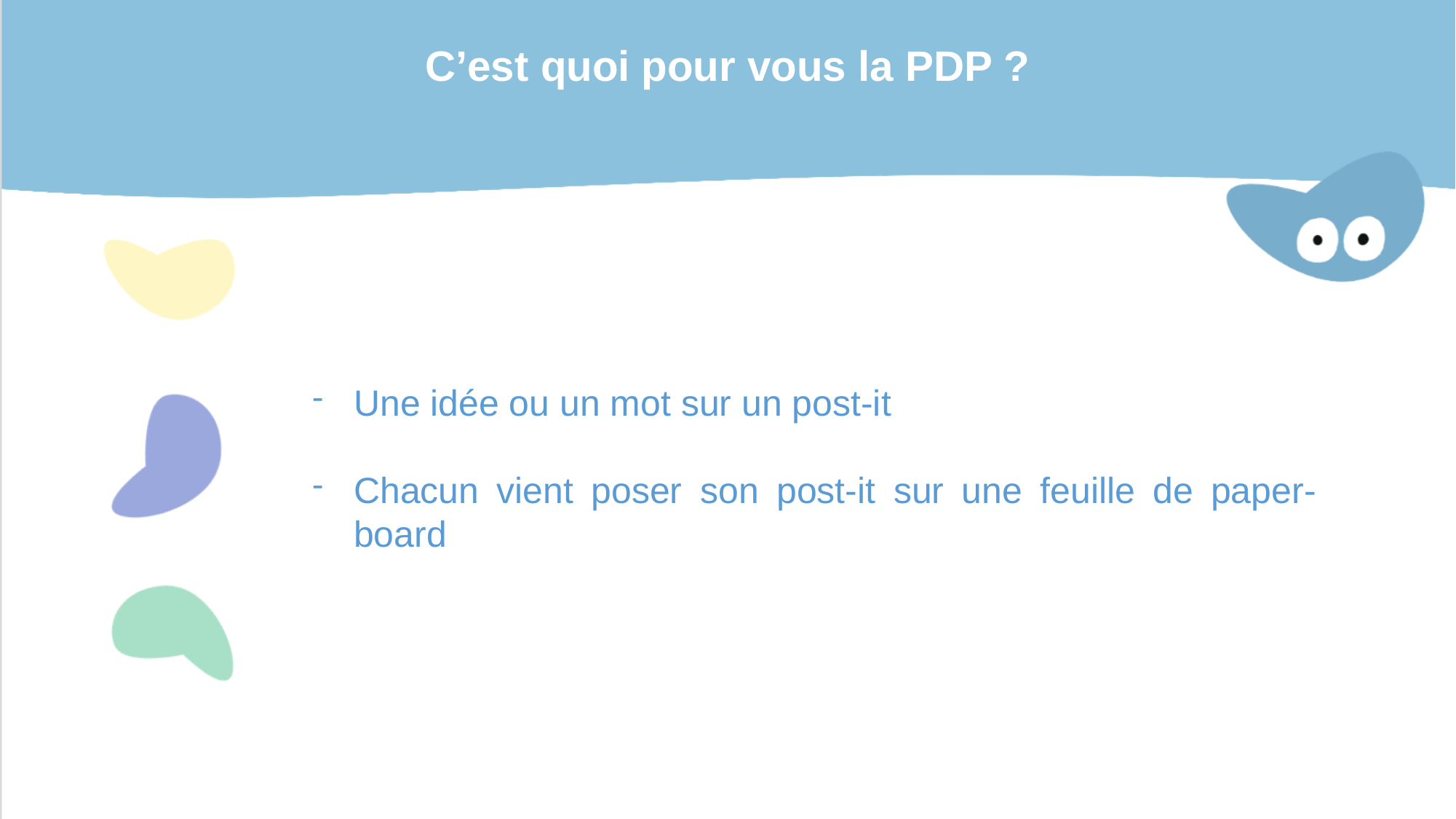

C’est quoi pour vous la PDP ?
Une idée ou un mot sur un post-it

Chacun vient poser son post-it sur une feuille de paper-board